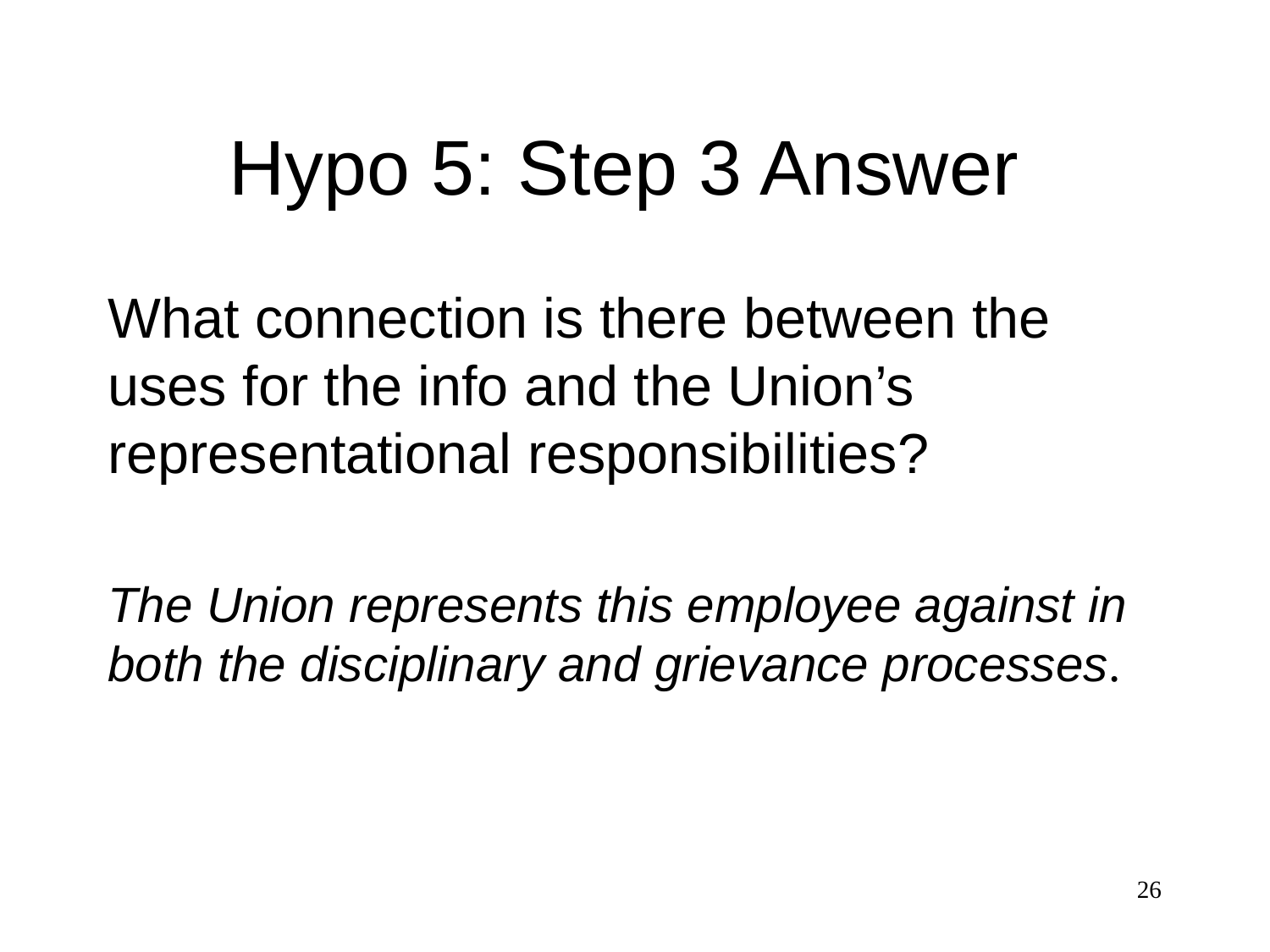

# Hypo 5: Step 3 Answer
What connection is there between the uses for the info and the Union’s representational responsibilities?

The Union represents this employee against in both the disciplinary and grievance processes.

26